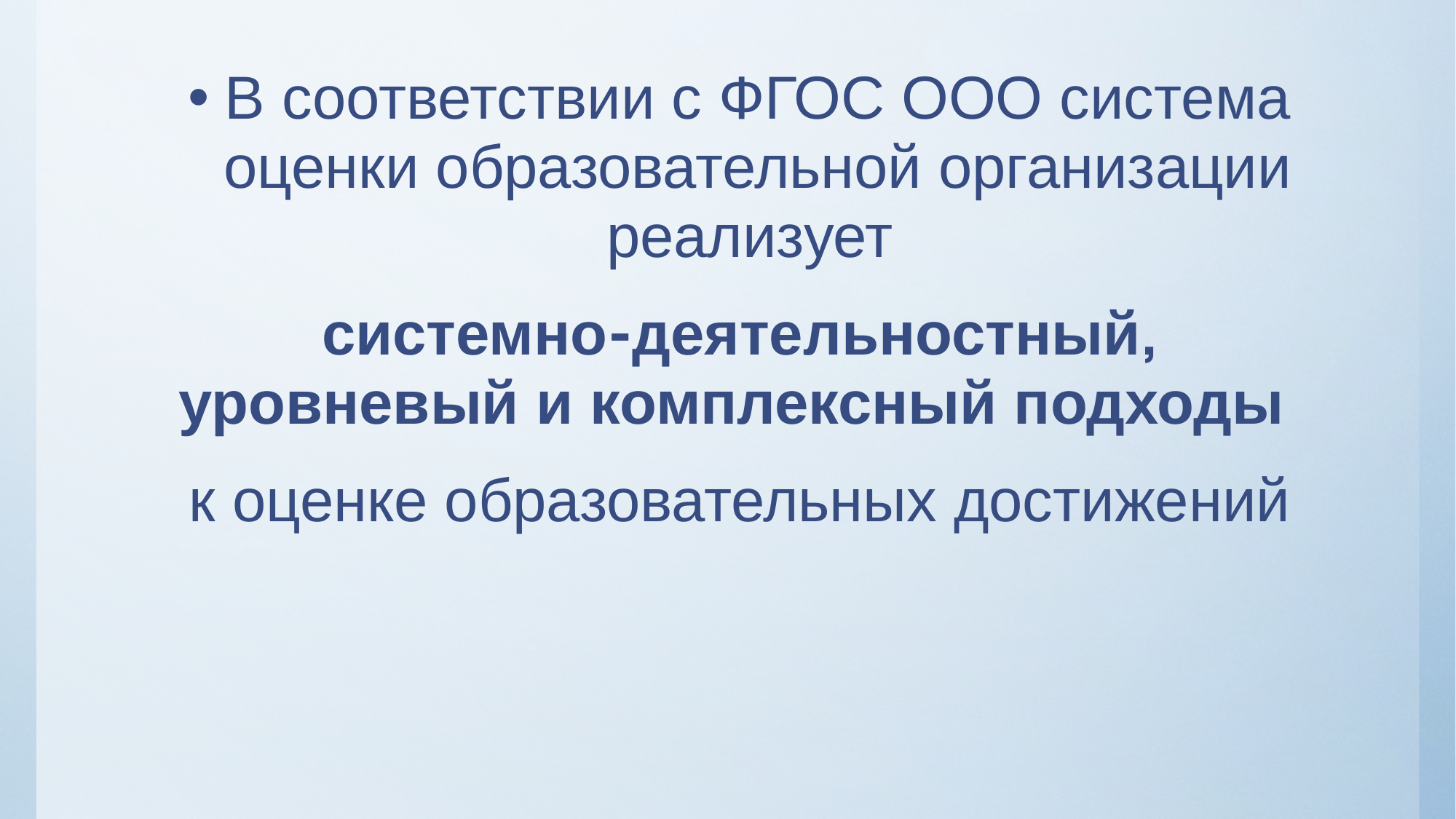

В соответствии с ФГОС ООО система оценки образовательной организации реализует
системно-деятельностный, уровневый и комплексный подходы
к оценке образовательных достижений